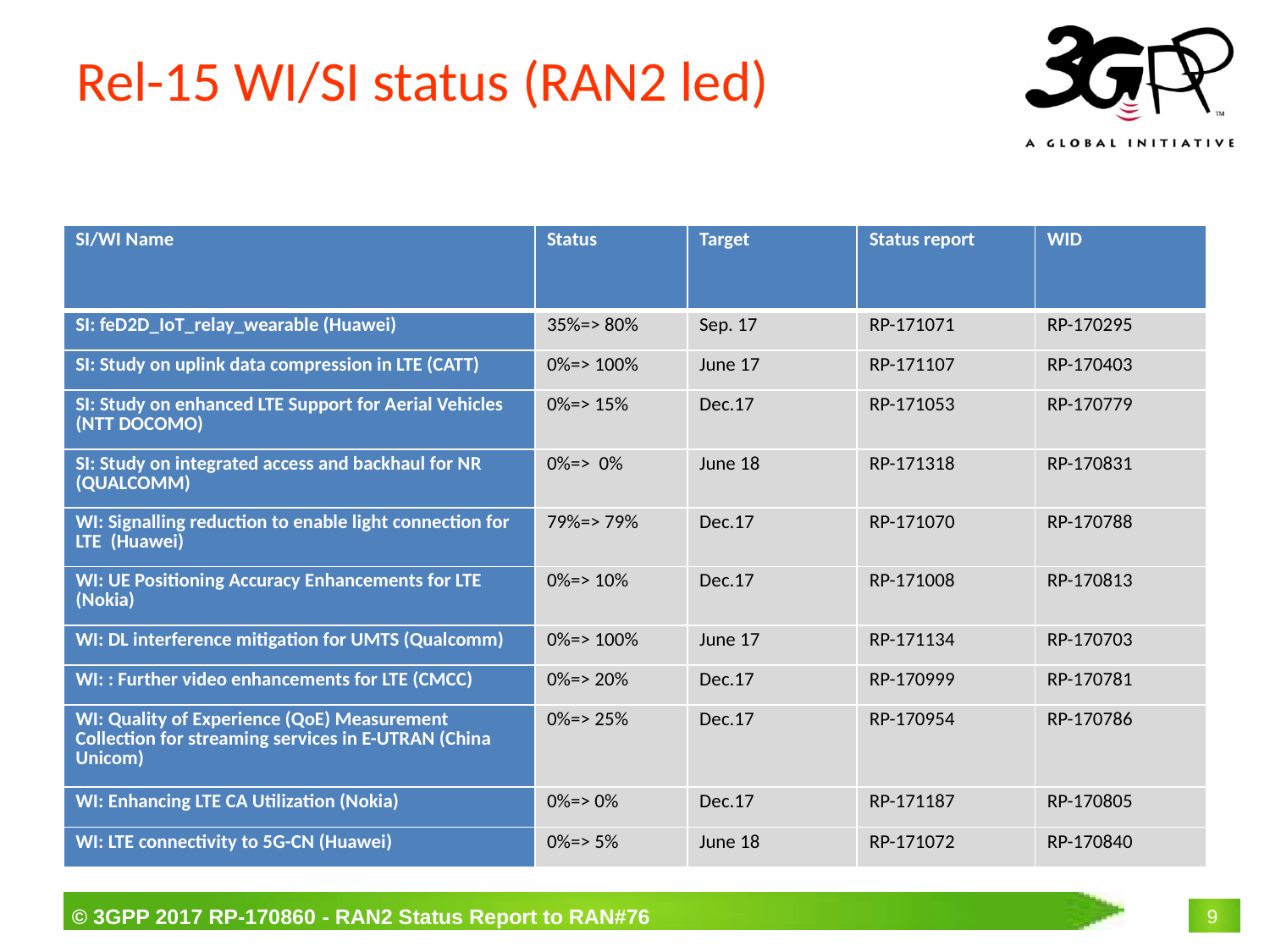

# Rel-15 WI/SI status (RAN2 led)
| SI/WI Name | Status | Target | Status report | WID |
| --- | --- | --- | --- | --- |
| SI: feD2D\_IoT\_relay\_wearable (Huawei) | 35%=> 80% | Sep. 17 | RP-171071 | RP-170295 |
| SI: Study on uplink data compression in LTE (CATT) | 0%=> 100% | June 17 | RP-171107 | RP-170403 |
| SI: Study on enhanced LTE Support for Aerial Vehicles (NTT DOCOMO) | 0%=> 15% | Dec.17 | RP-171053 | RP-170779 |
| SI: Study on integrated access and backhaul for NR (QUALCOMM) | 0%=> 0% | June 18 | RP-171318 | RP-170831 |
| WI: Signalling reduction to enable light connection for LTE  (Huawei) | 79%=> 79% | Dec.17 | RP-171070 | RP-170788 |
| WI: UE Positioning Accuracy Enhancements for LTE (Nokia) | 0%=> 10% | Dec.17 | RP-171008 | RP-170813 |
| WI: DL interference mitigation for UMTS (Qualcomm) | 0%=> 100% | June 17 | RP-171134 | RP-170703 |
| WI: : Further video enhancements for LTE (CMCC) | 0%=> 20% | Dec.17 | RP-170999 | RP-170781 |
| WI: Quality of Experience (QoE) Measurement Collection for streaming services in E-UTRAN (China Unicom) | 0%=> 25% | Dec.17 | RP-170954 | RP-170786 |
| WI: Enhancing LTE CA Utilization (Nokia) | 0%=> 0% | Dec.17 | RP-171187 | RP-170805 |
| WI: LTE connectivity to 5G-CN (Huawei) | 0%=> 5% | June 18 | RP-171072 | RP-170840 |